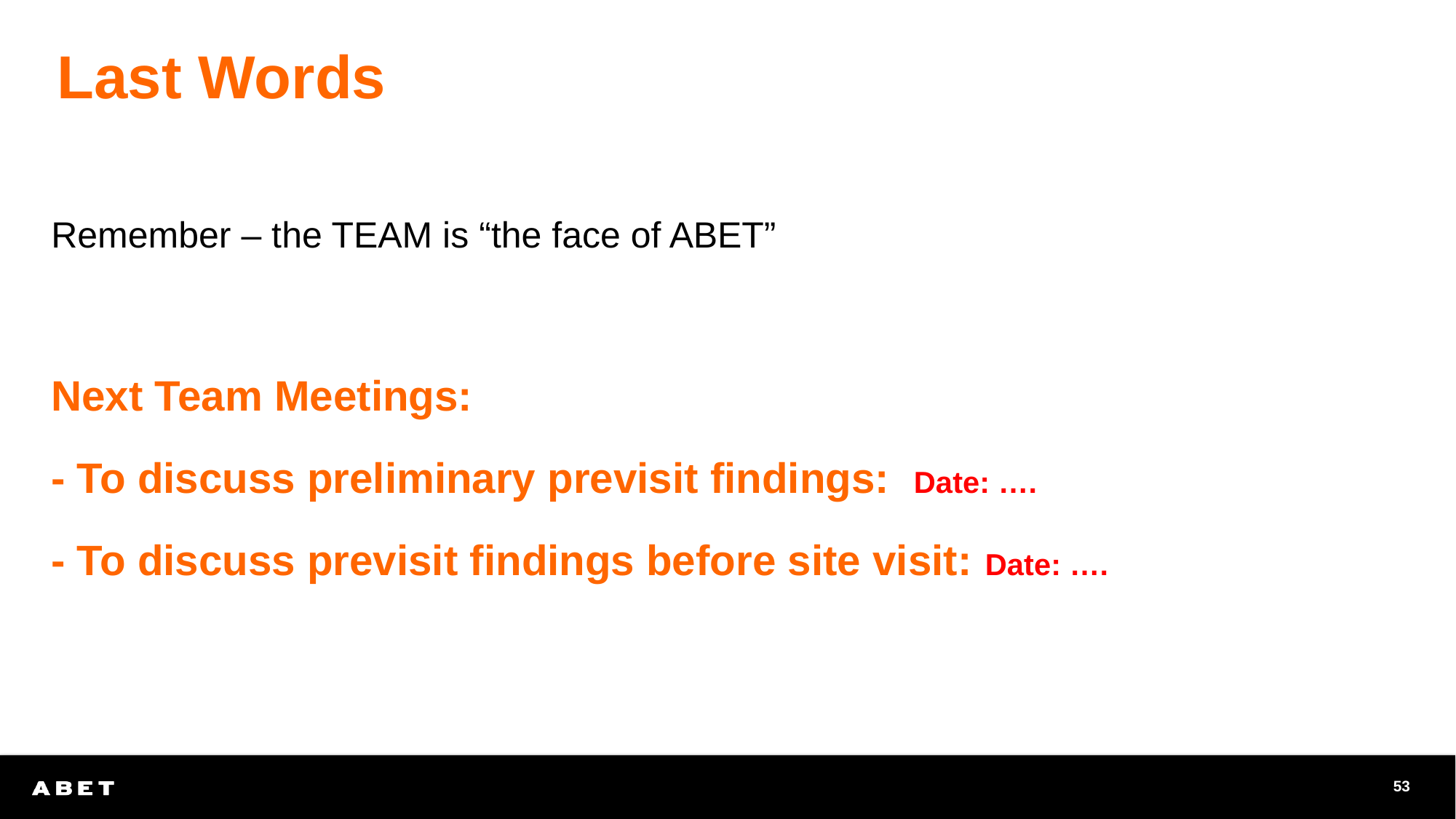

# Last Words
Remember – the TEAM is “the face of ABET”

Next Team Meetings:
- To discuss preliminary previsit findings:  Date: ….
- To discuss previsit findings before site visit: Date: ….